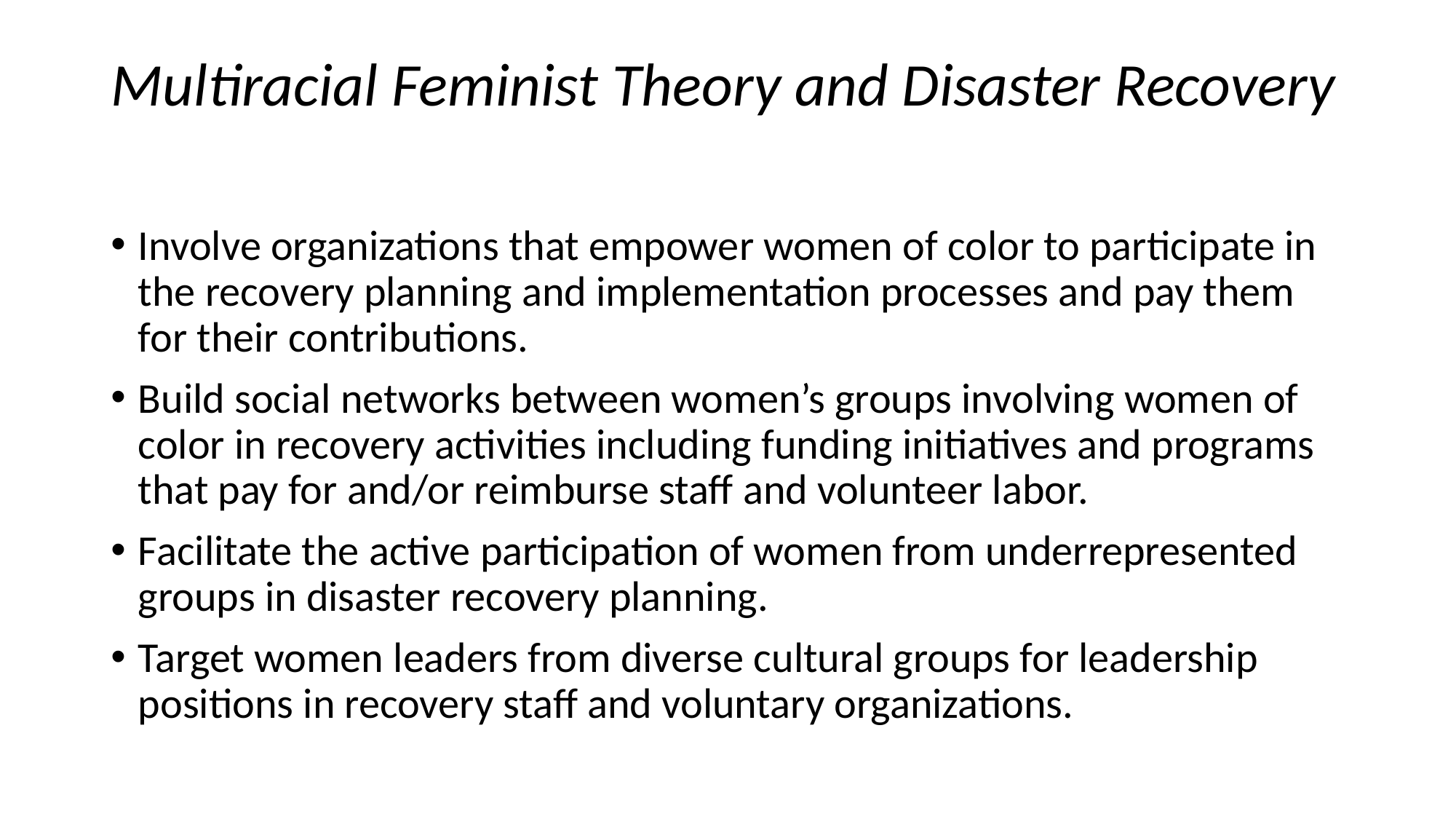

# Multiracial Feminist Theory and Disaster Recovery
Involve organizations that empower women of color to participate in the recovery planning and implementation processes and pay them for their contributions.
Build social networks between women’s groups involving women of color in recovery activities including funding initiatives and programs that pay for and/or reimburse staff and volunteer labor.
Facilitate the active participation of women from underrepresented groups in disaster recovery planning.
Target women leaders from diverse cultural groups for leadership positions in recovery staff and voluntary organizations.